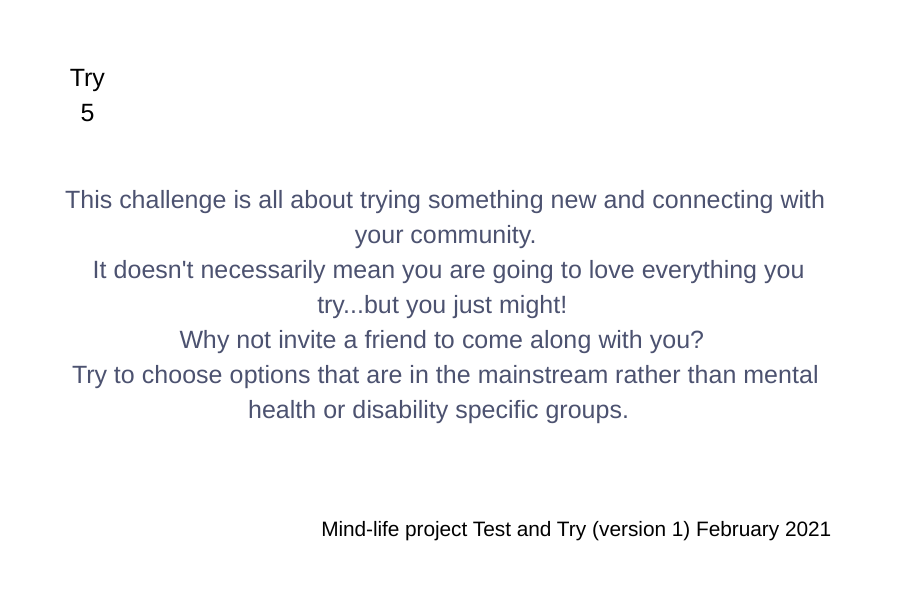

Try 5
This challenge is all about trying something new and connecting with your community.
 It doesn't necessarily mean you are going to love everything you try...but you just might!
Why not invite a friend to come along with you?
Try to choose options that are in the mainstream rather than mental health or disability specific groups.
Mind-life project Test and Try (version 1) February 2021